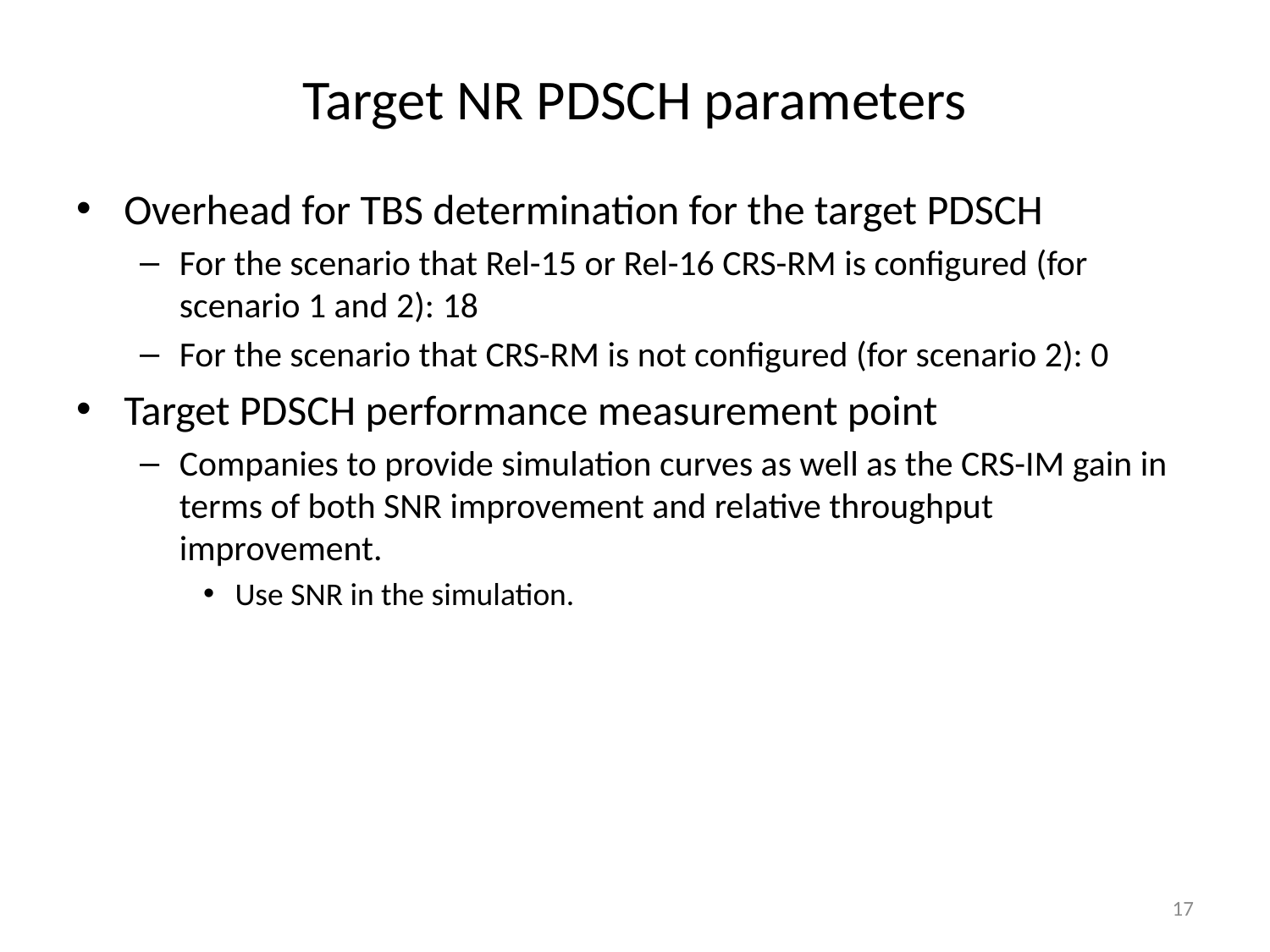

# Target NR PDSCH parameters
Overhead for TBS determination for the target PDSCH
For the scenario that Rel-15 or Rel-16 CRS-RM is configured (for scenario 1 and 2): 18
For the scenario that CRS-RM is not configured (for scenario 2): 0
Target PDSCH performance measurement point
Companies to provide simulation curves as well as the CRS-IM gain in terms of both SNR improvement and relative throughput improvement.
Use SNR in the simulation.

17